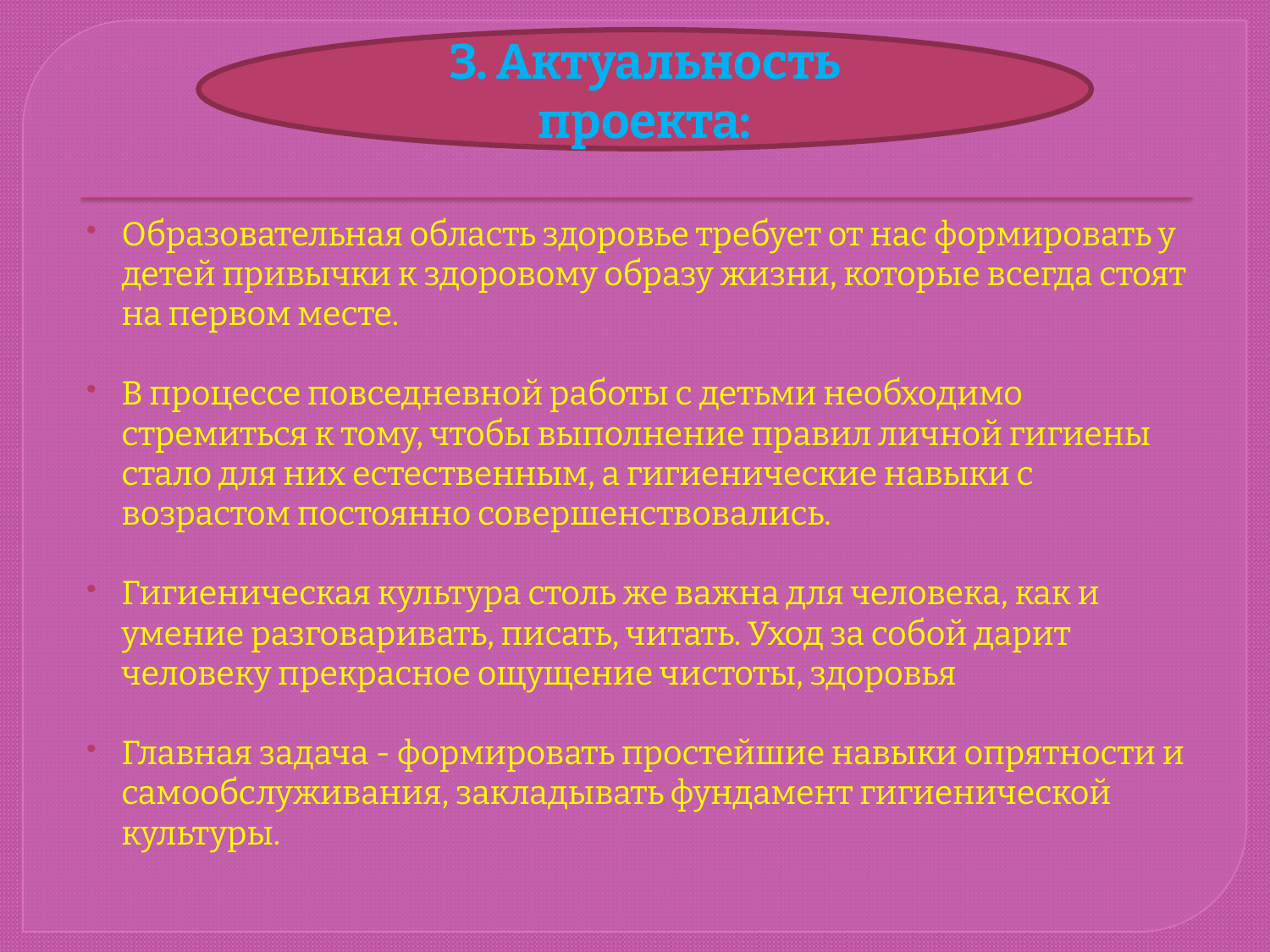

3. Актуальность проекта:
Образовательная область здоровье требует от нас формировать у детей привычки к здоровому образу жизни, которые всегда стоят на первом месте.

В процессе повседневной работы с детьми необходимо стремиться к тому, чтобы выполнение правил личной гигиены стало для них естественным, а гигиенические навыки с возрастом постоянно совершенствовались.

Гигиеническая культура столь же важна для человека, как и умение разговаривать, писать, читать. Уход за собой дарит человеку прекрасное ощущение чистоты, здоровья

Главная задача - формировать простейшие навыки опрятности и самообслуживания, закладывать фундамент гигиенической культуры.